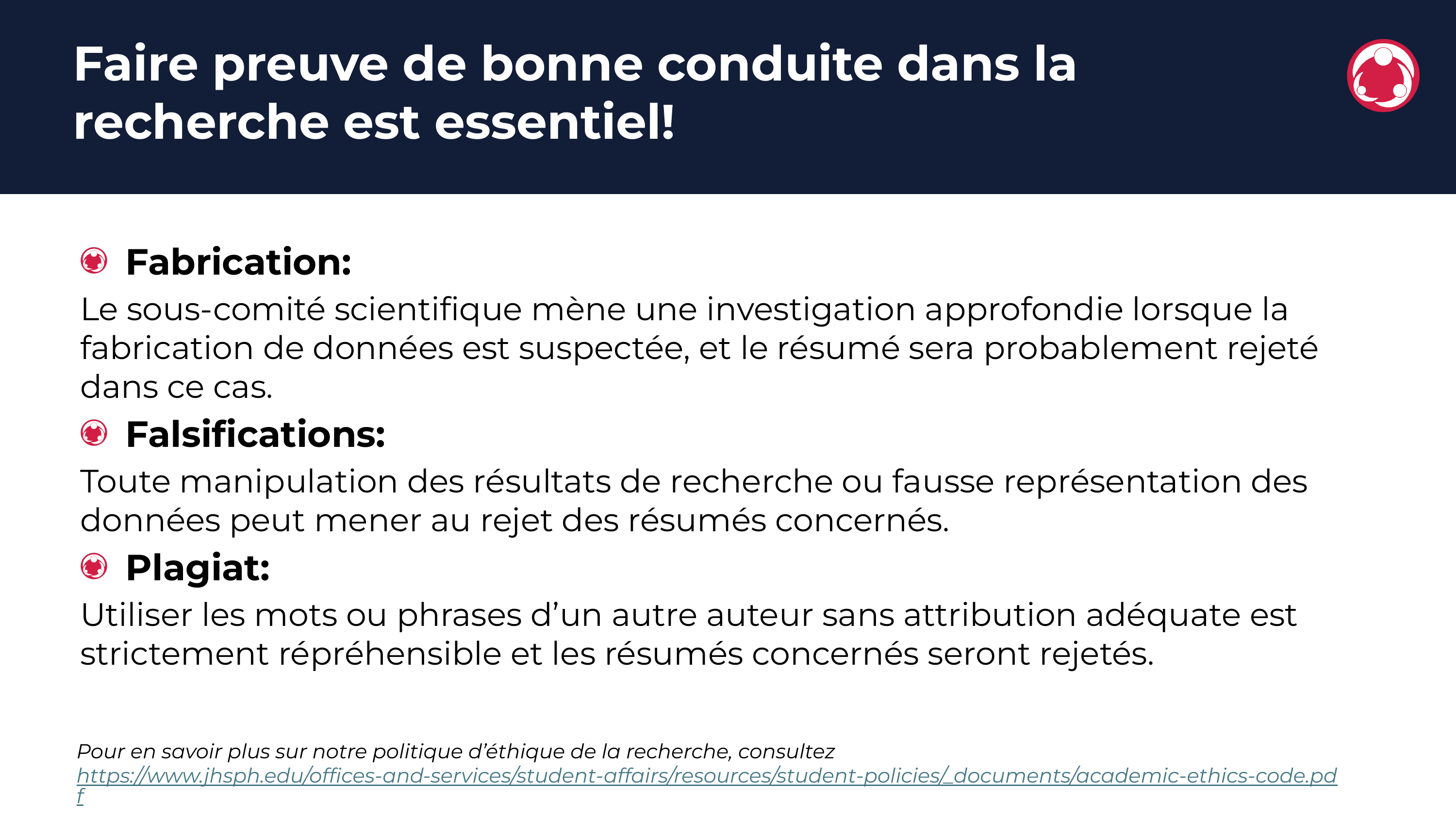

Faire preuve de bonne conduite dans la recherche est essentiel!

Fabrication:
Le sous-comité scientifique mène une investigation approfondie lorsque la fabrication de données est suspectée, et le résumé sera probablement rejeté dans ce cas.
Falsifications:
Toute manipulation des résultats de recherche ou fausse représentation des données peut mener au rejet des résumés concernés.
Plagiat:
Utiliser les mots ou phrases d’un autre auteur sans attribution adéquate est strictement répréhensible et les résumés concernés seront rejetés.
Pour en savoir plus sur notre politique d’éthique de la recherche, consultez https://www.jhsph.edu/offices-and-services/student-affairs/resources/student-policies/_documents/academic-ethics-code.pdf